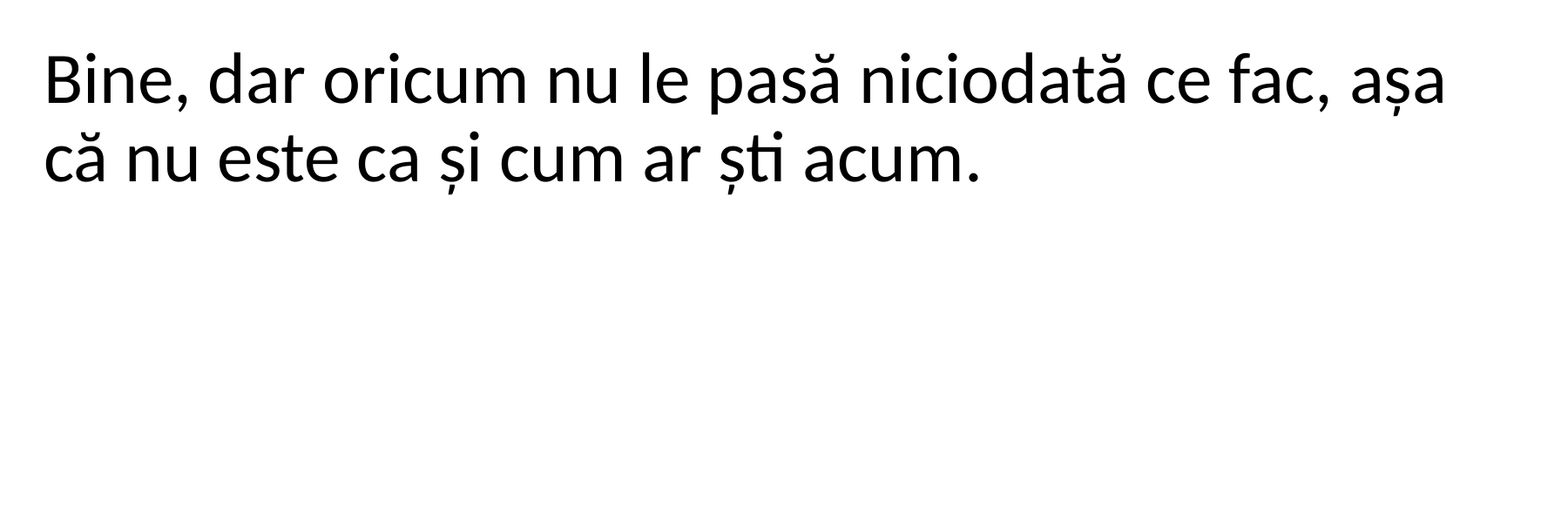

Bine, dar oricum nu le pasă niciodată ce fac, așa că nu este ca și cum ar ști acum.